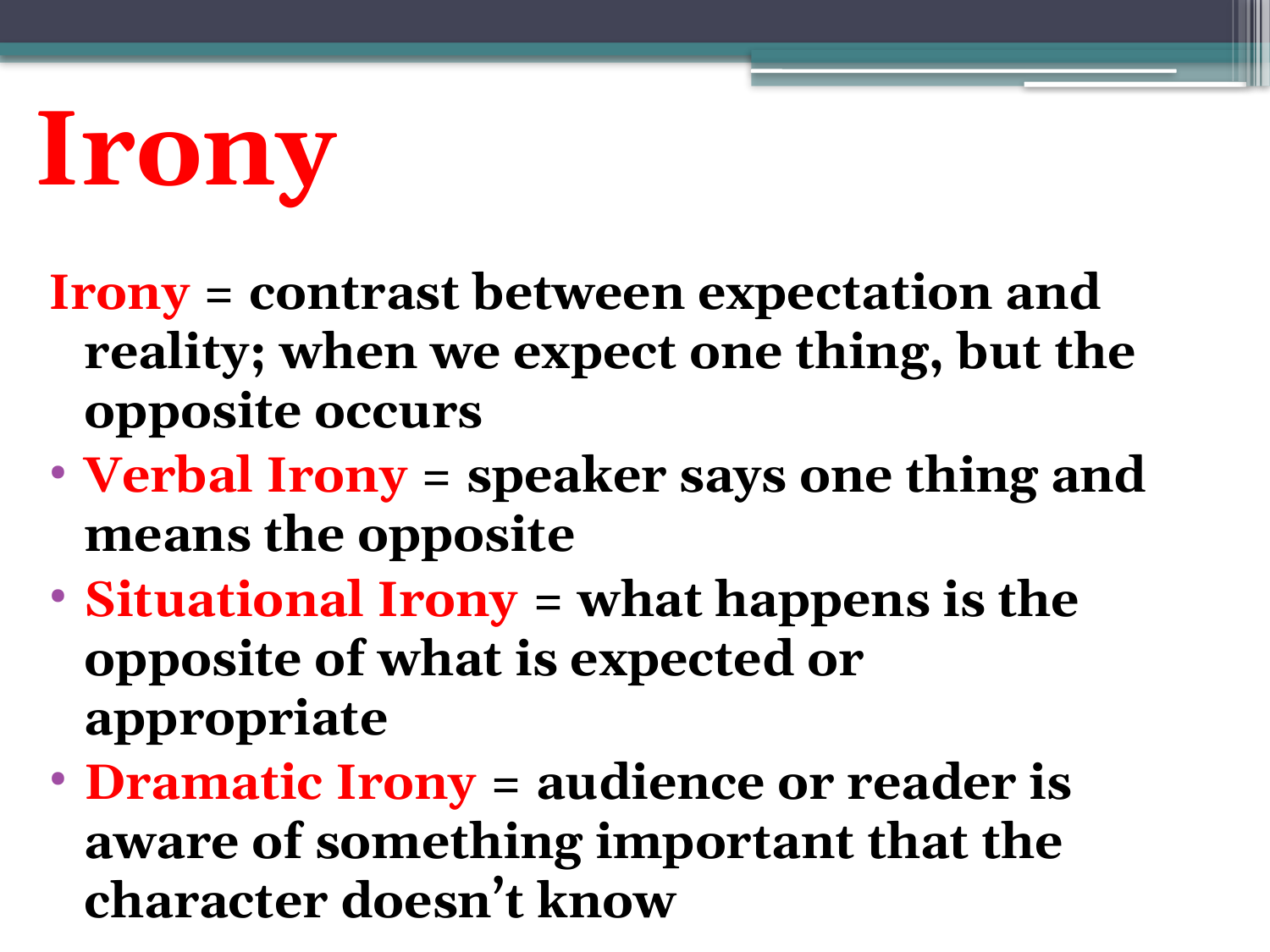

Irony
Irony = contrast between expectation and reality; when we expect one thing, but the opposite occurs
Verbal Irony = speaker says one thing and means the opposite
Situational Irony = what happens is the opposite of what is expected or appropriate
Dramatic Irony = audience or reader is aware of something important that the character doesn’t know